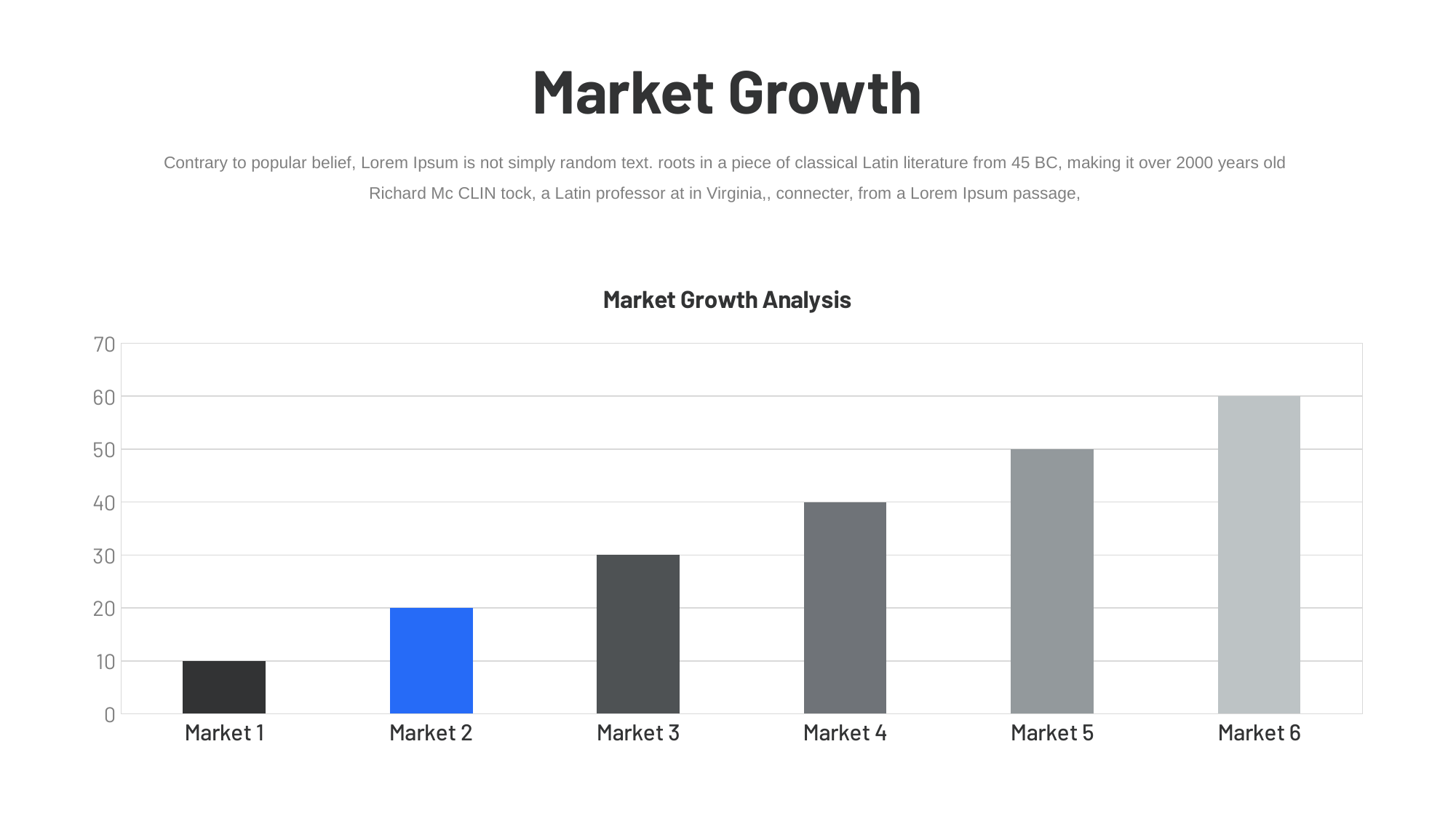

Market Growth
Contrary to popular belief, Lorem Ipsum is not simply random text. roots in a piece of classical Latin literature from 45 BC, making it over 2000 years old  Richard Mc CLIN tock, a Latin professor at in Virginia,, connecter, from a Lorem Ipsum passage,

### Chart: Market Growth Analysis

| Category | Series 1 |
|---|---|
| Market 1 | 10.0 |
| Market 2 | 20.0 |
| Market 3 | 30.0 |
| Market 4 | 40.0 |
| Market 5 | 50.0 |
| Market 6 | 60.0 |